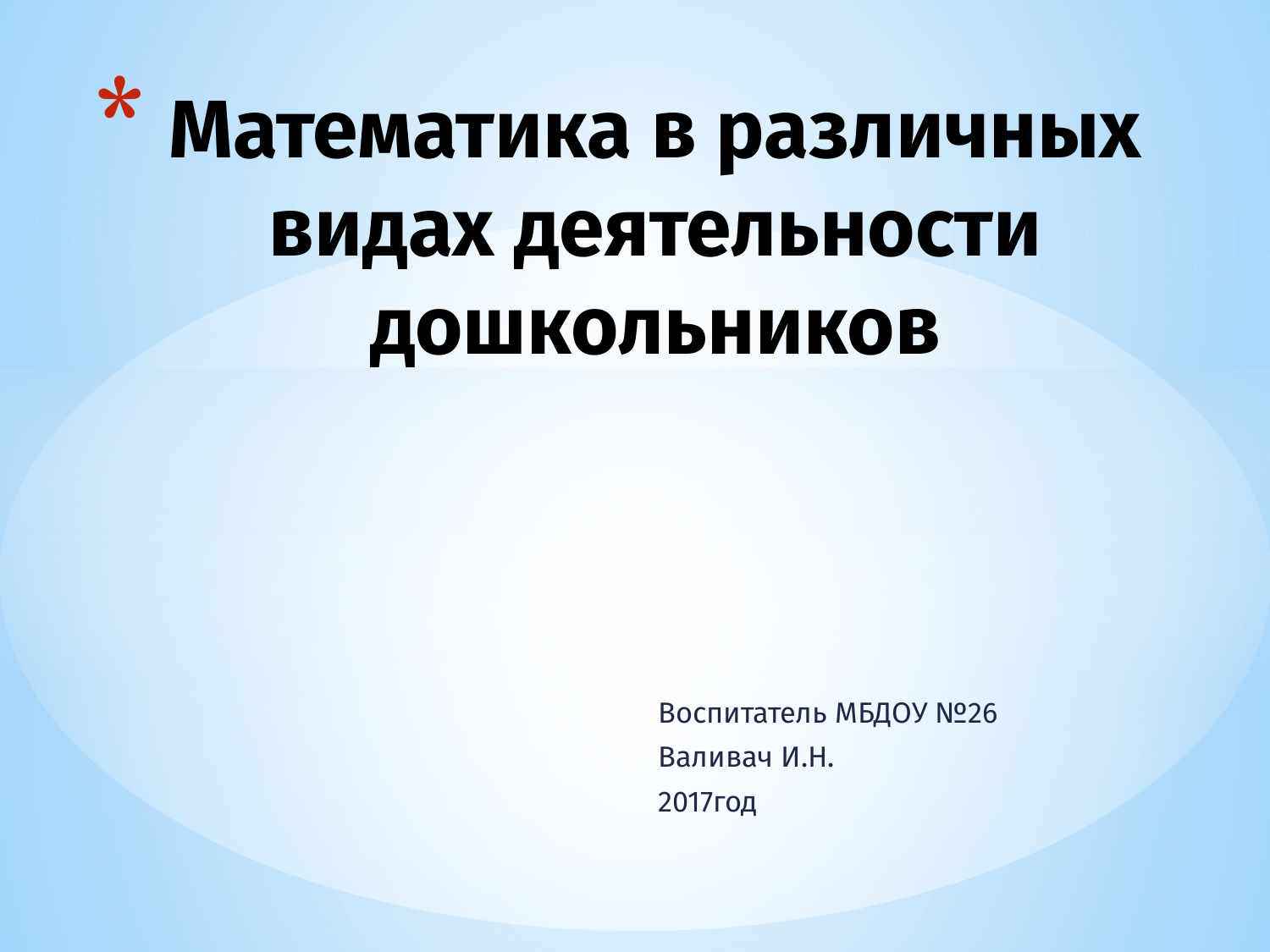

# Математика в различных видах деятельности дошкольников
Воспитатель МБДОУ №26
Валивач И.Н.
2017год